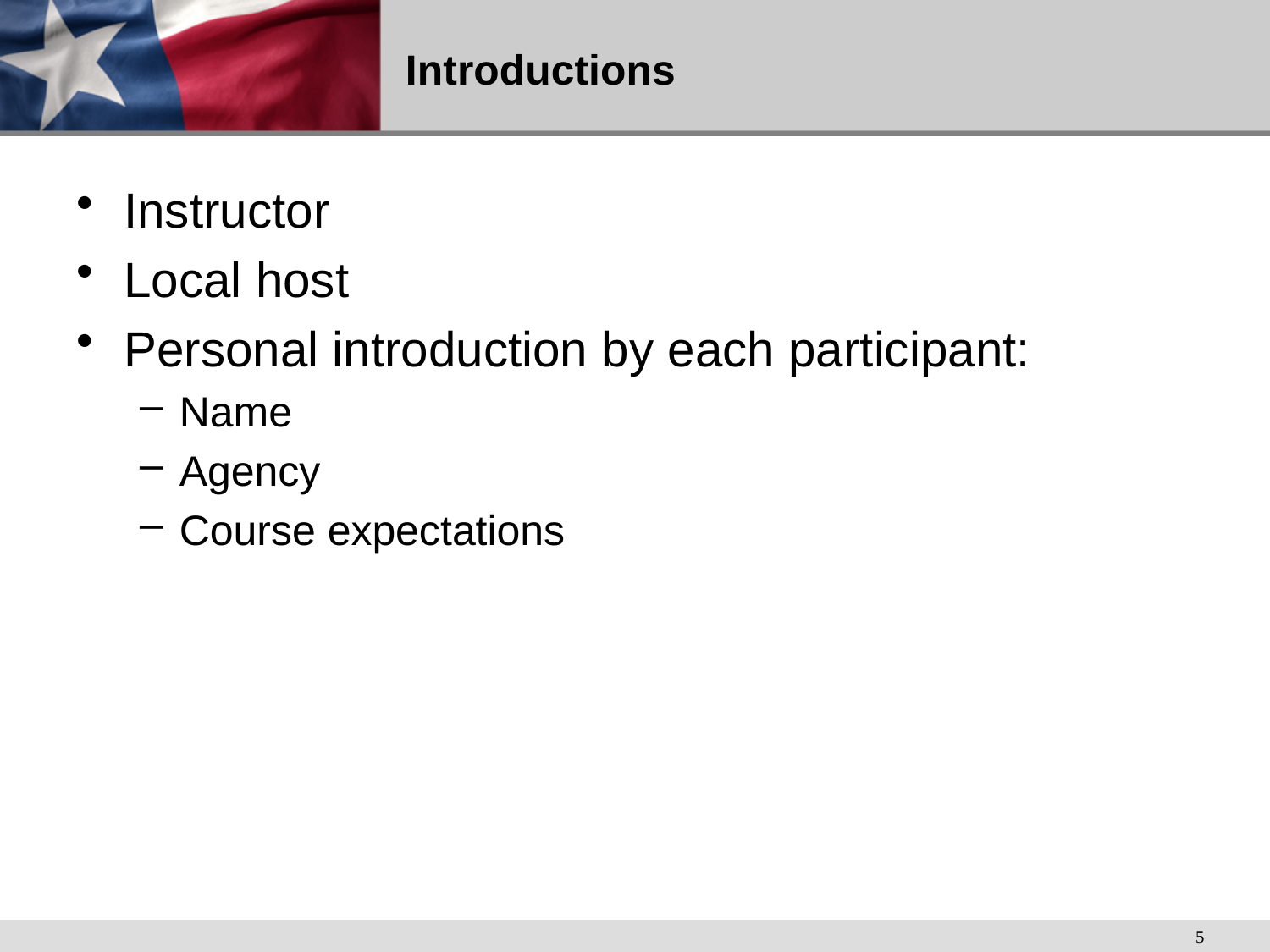

# Introductions
Instructor
Local host
Personal introduction by each participant:
Name
Agency
Course expectations
5